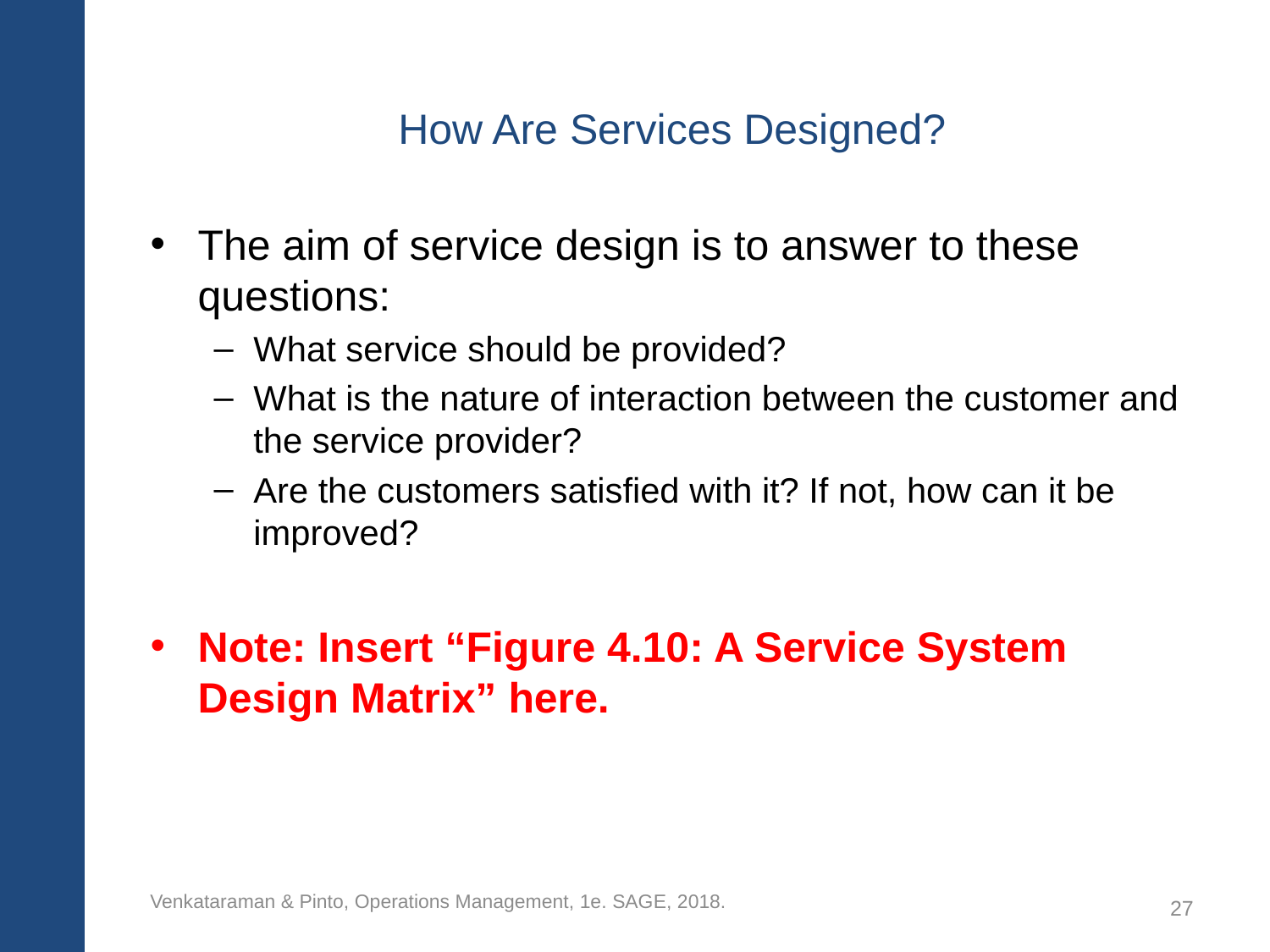

# How Are Services Designed?
The aim of service design is to answer to these questions:
What service should be provided?
What is the nature of interaction between the customer and the service provider?
Are the customers satisfied with it? If not, how can it be improved?

Note: Insert “Figure 4.10: A Service System Design Matrix” here.
Venkataraman & Pinto, Operations Management, 1e. SAGE, 2018.
27